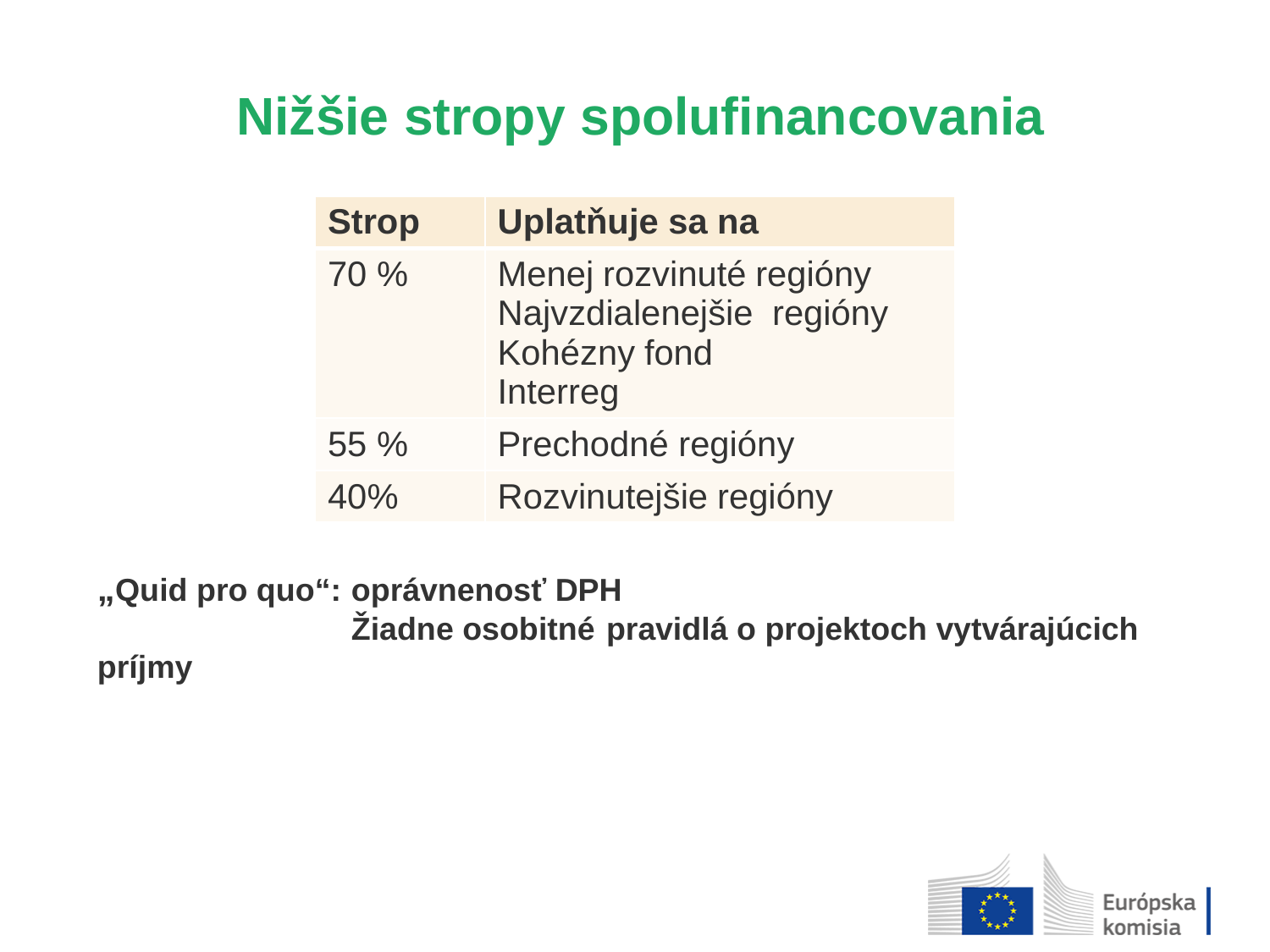

Nižšie stropy spolufinancovania

„Quid pro quo“:	oprávnenosť DPH
		Žiadne osobitné pravidlá o projektoch vytvárajúcich príjmy

| Strop | Uplatňuje sa na |
| --- | --- |
| 70 % | Menej rozvinuté regióny Najvzdialenejšie regióny Kohézny fond Interreg |
| 55 % | Prechodné regióny |
| 40% | Rozvinutejšie regióny |